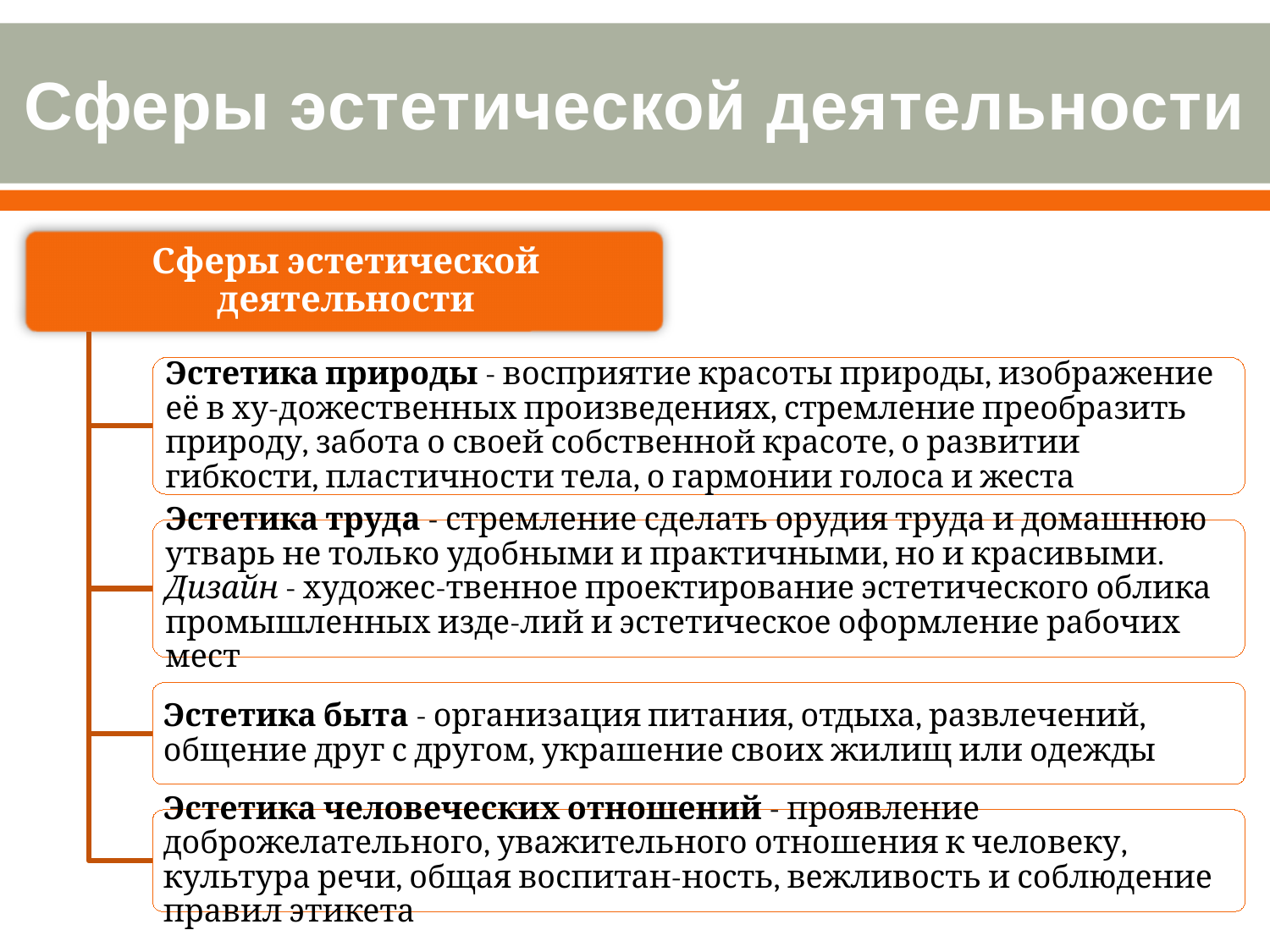

# Сферы эстетической деятельности
Сферы эстетической деятельности
Эстетика природы - восприятие красоты природы, изображение её в ху-дожественных произведениях, стремление преобразить природу, забота о своей собственной красоте, о развитии гибкости, пластичности тела, о гармонии голоса и жеста
Эстетика труда - стремление сделать орудия труда и домашнюю утварь не только удобными и практичными, но и красивыми. Дизайн - художес-твенное проектирование эстетического облика промышленных изде-лий и эстетическое оформление рабочих мест
Эстетика быта - организация питания, отдыха, развлечений, общение друг с другом, украшение своих жилищ или одежды
Эстетика человеческих отношений - проявление доброжелательного, уважительного отношения к человеку, культура речи, общая воспитан-ность, вежливость и соблюдение правил этикета